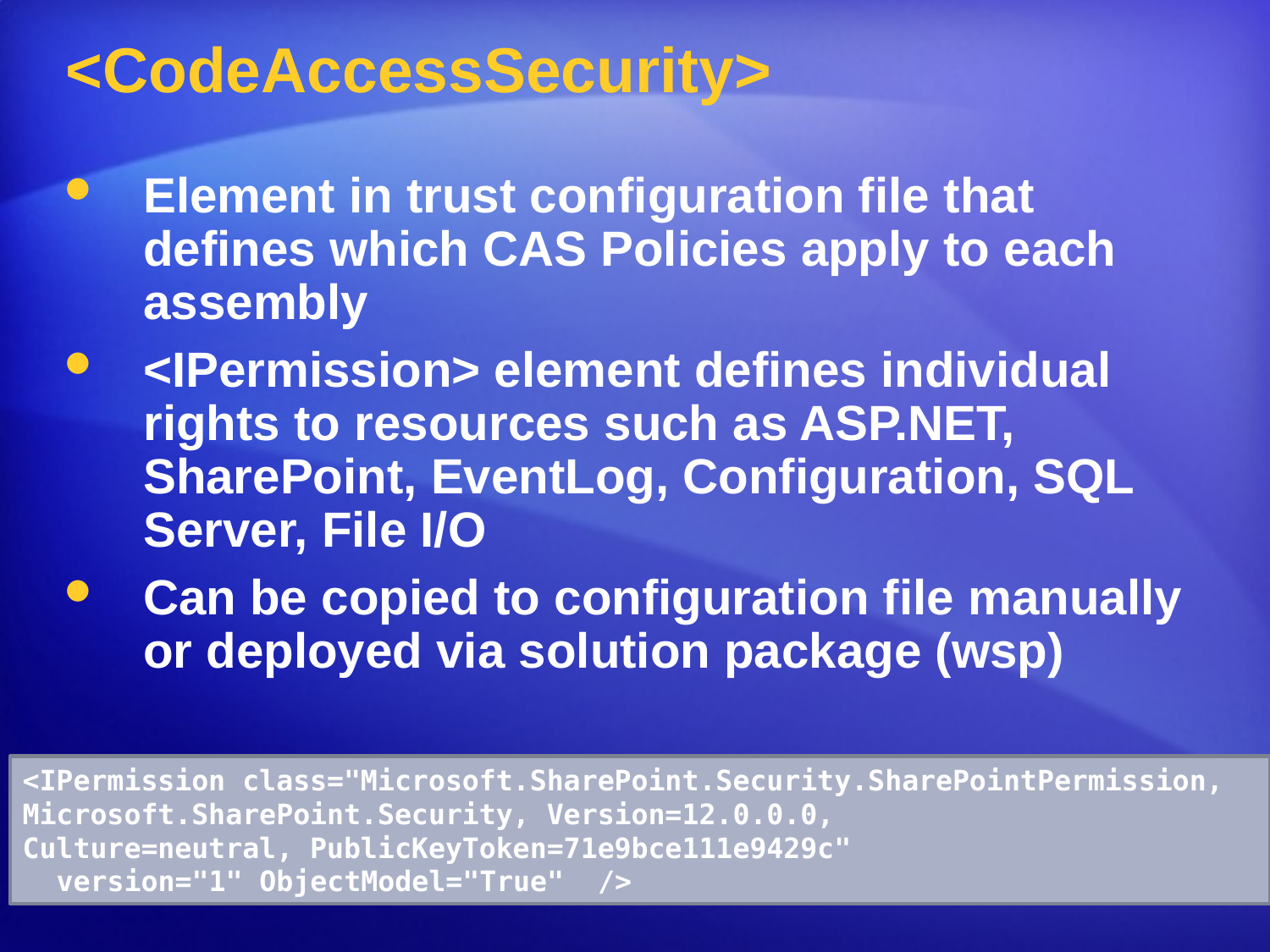

# <CodeAccessSecurity>
Element in trust configuration file that defines which CAS Policies apply to each assembly
<IPermission> element defines individual rights to resources such as ASP.NET, SharePoint, EventLog, Configuration, SQL Server, File I/O
Can be copied to configuration file manually or deployed via solution package (wsp)

<IPermission class="Microsoft.SharePoint.Security.SharePointPermission,
Microsoft.SharePoint.Security, Version=12.0.0.0,
Culture=neutral, PublicKeyToken=71e9bce111e9429c"
  version="1" ObjectModel="True"  />